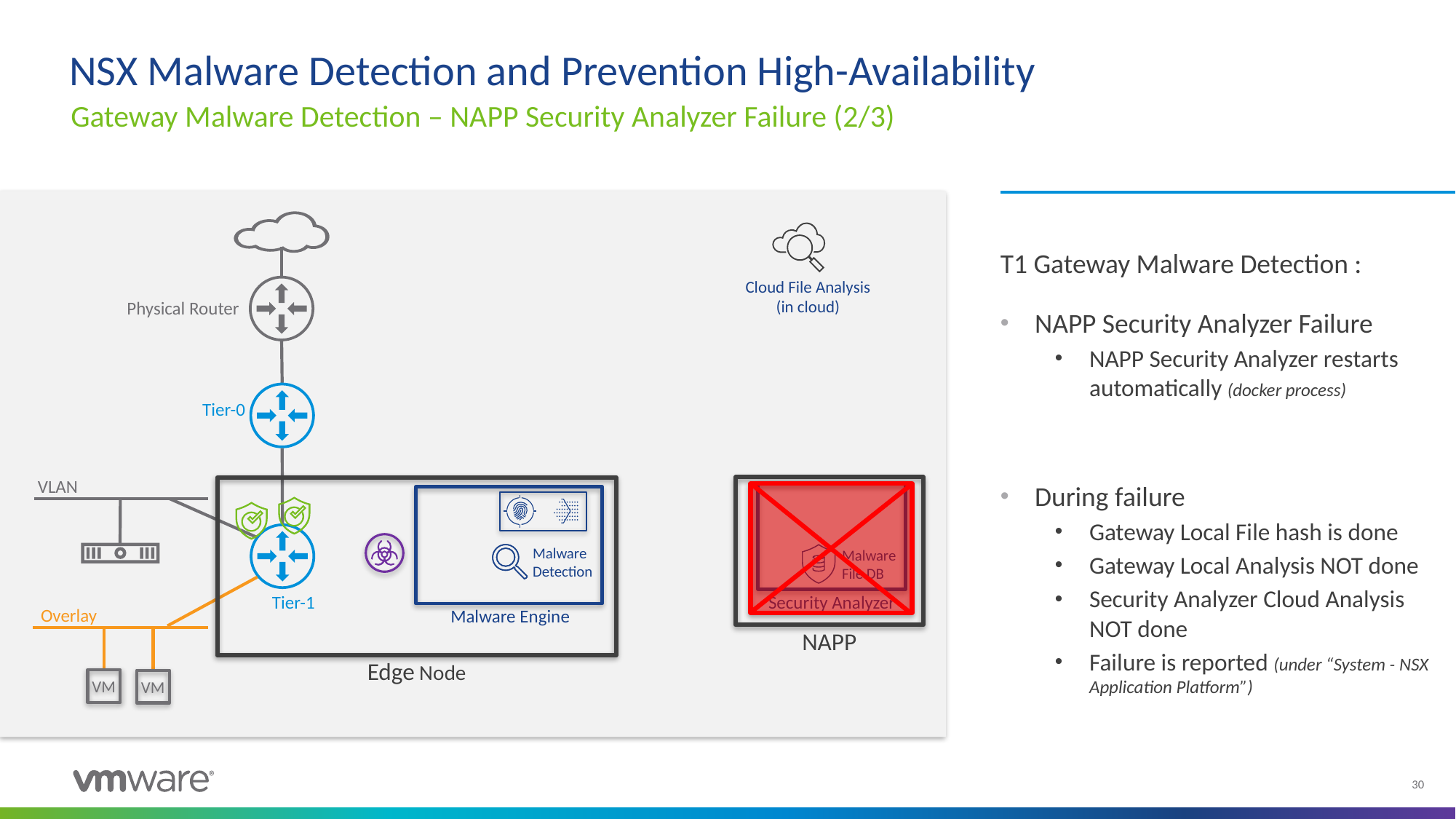

# NSX Malware Detection and Prevention High-Availability
Gateway Malware Detection – NAPP Security Analyzer Failure (2/3)
T1 Gateway Malware Detection :
NAPP Security Analyzer Failure
NAPP Security Analyzer restarts automatically (docker process)

During failure
Gateway Local File hash is done
Gateway Local Analysis NOT done
Security Analyzer Cloud Analysis NOT done
Failure is reported (under “System - NSX Application Platform”)

Cloud File Analysis
(in cloud)

Physical Router

Tier-0
VLAN

Malware
Detection

Malware
File DB
Tier-1
Security Analyzer
Overlay
Malware Engine
NAPP
VM
Edge Node
VM